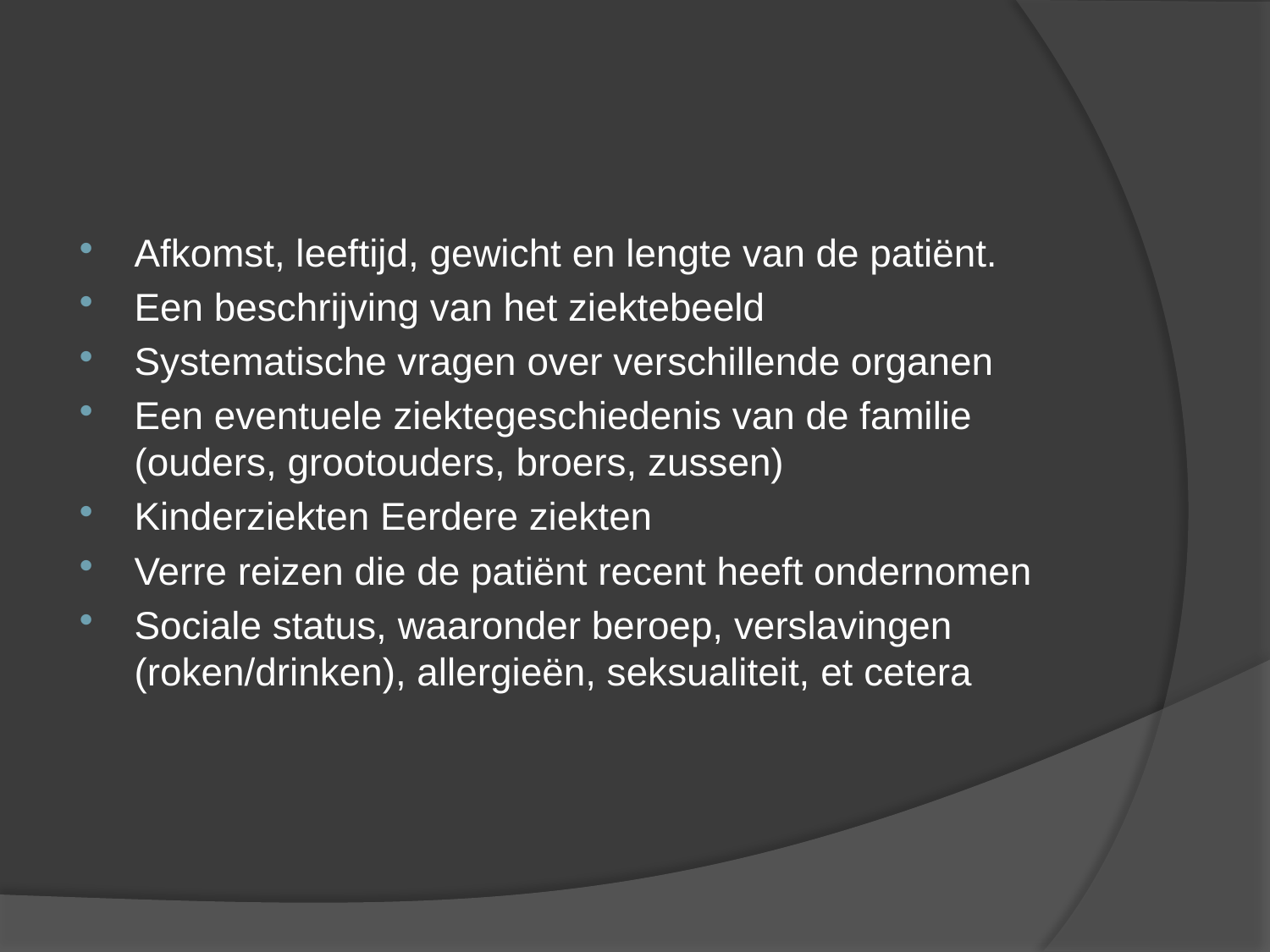

#
Afkomst, leeftijd, gewicht en lengte van de patiënt.
Een beschrijving van het ziektebeeld
Systematische vragen over verschillende organen
Een eventuele ziektegeschiedenis van de familie (ouders, grootouders, broers, zussen)
Kinderziekten Eerdere ziekten
Verre reizen die de patiënt recent heeft ondernomen
Sociale status, waaronder beroep, verslavingen (roken/drinken), allergieën, seksualiteit, et cetera